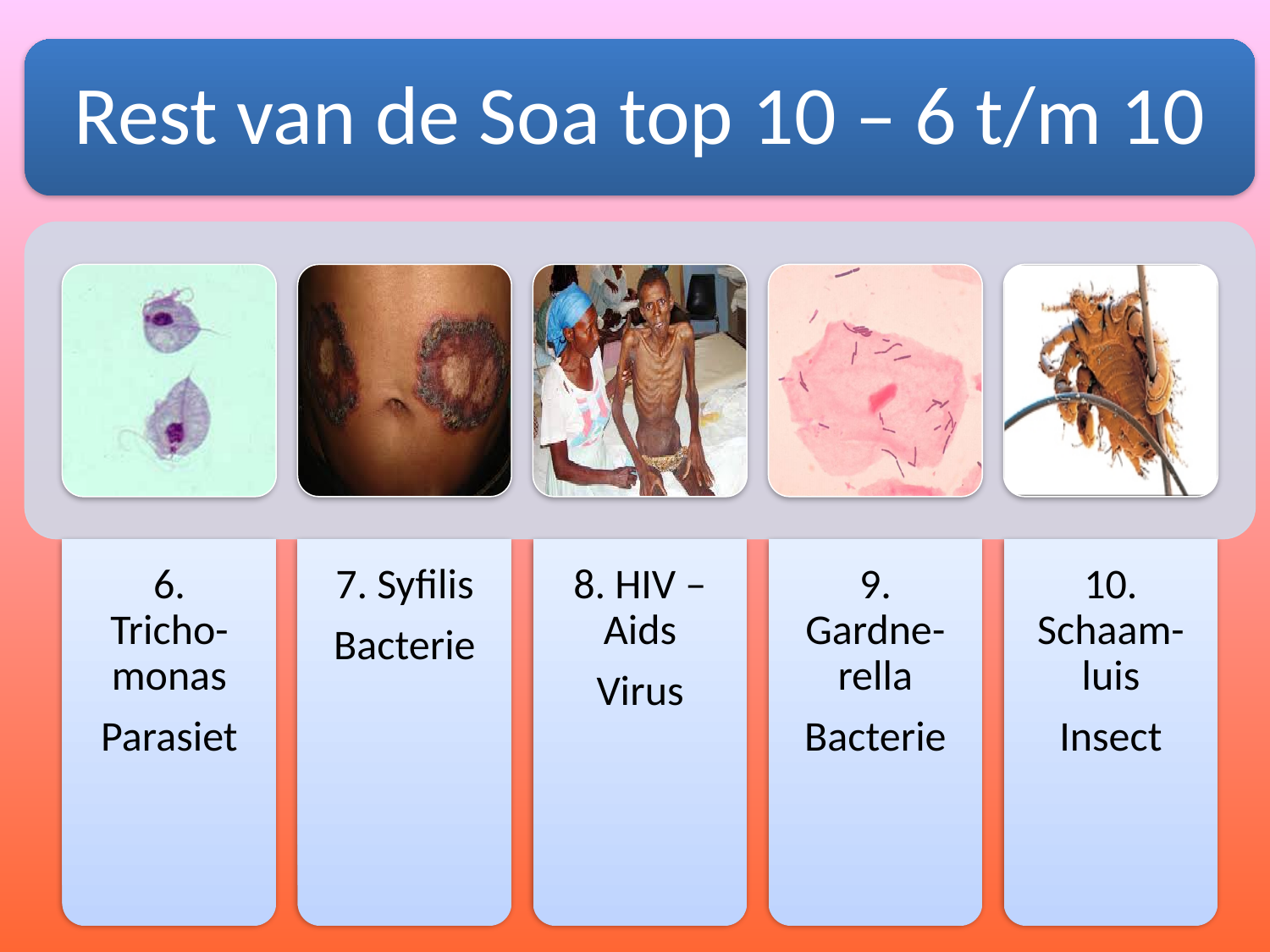

Rest van de Soa top 10 – 6 t/m 10
6. Tricho-monas
Parasiet
7. Syfilis
Bacterie
8. HIV – Aids
Virus
9. Gardne-rella
Bacterie
10. Schaam-luis
Insect